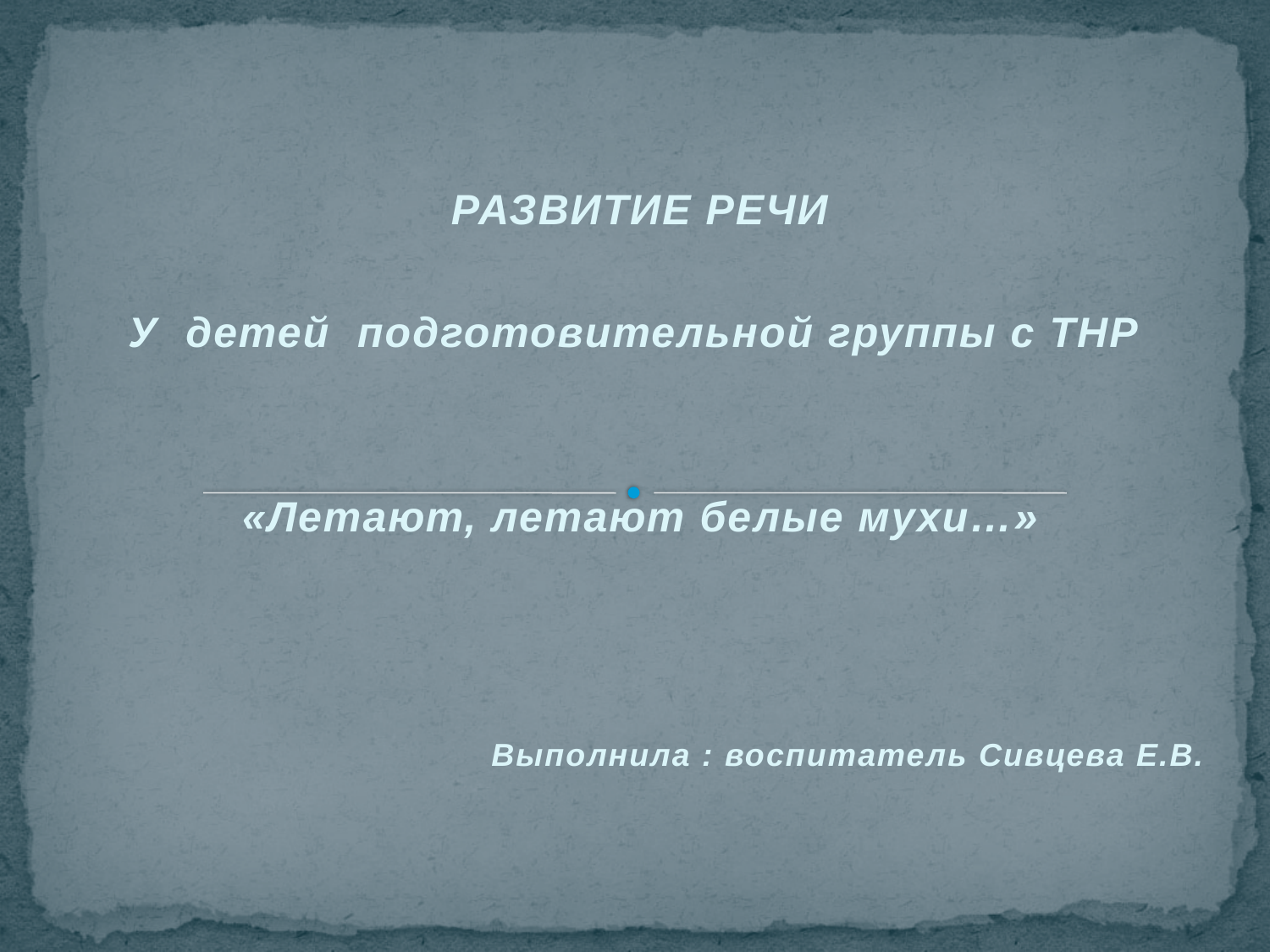

РАЗВИТИЕ РЕЧИ

У  детей  подготовительной группы с ТНР

«Летают, летают белые мухи…»

Выполнила : воспитатель Сивцева Е.В.